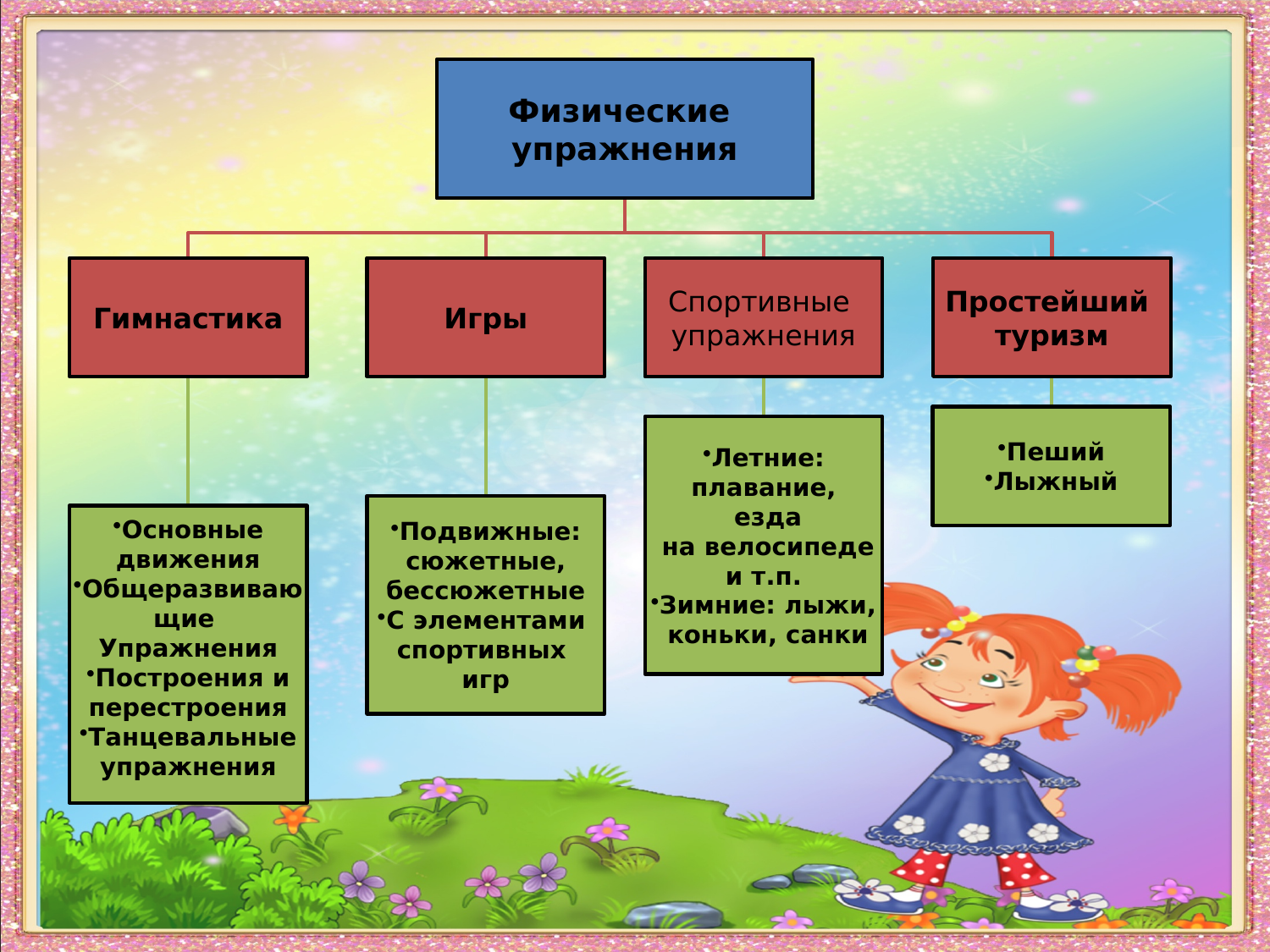

Физические
упражнения
Гимнастика
Основные движения
Общеразвивающие
Упражнения
Построения и перестроения
Танцевальные упражнения

Игры
Подвижные:
сюжетные,
бессюжетные
С элементами
спортивных
игр
Спортивные
упражнения
Летние: плавание,
 езда
 на велосипеде и т.п.
Зимние: лыжи,
 коньки, санки
Простейший
туризм
Пеший
Лыжный